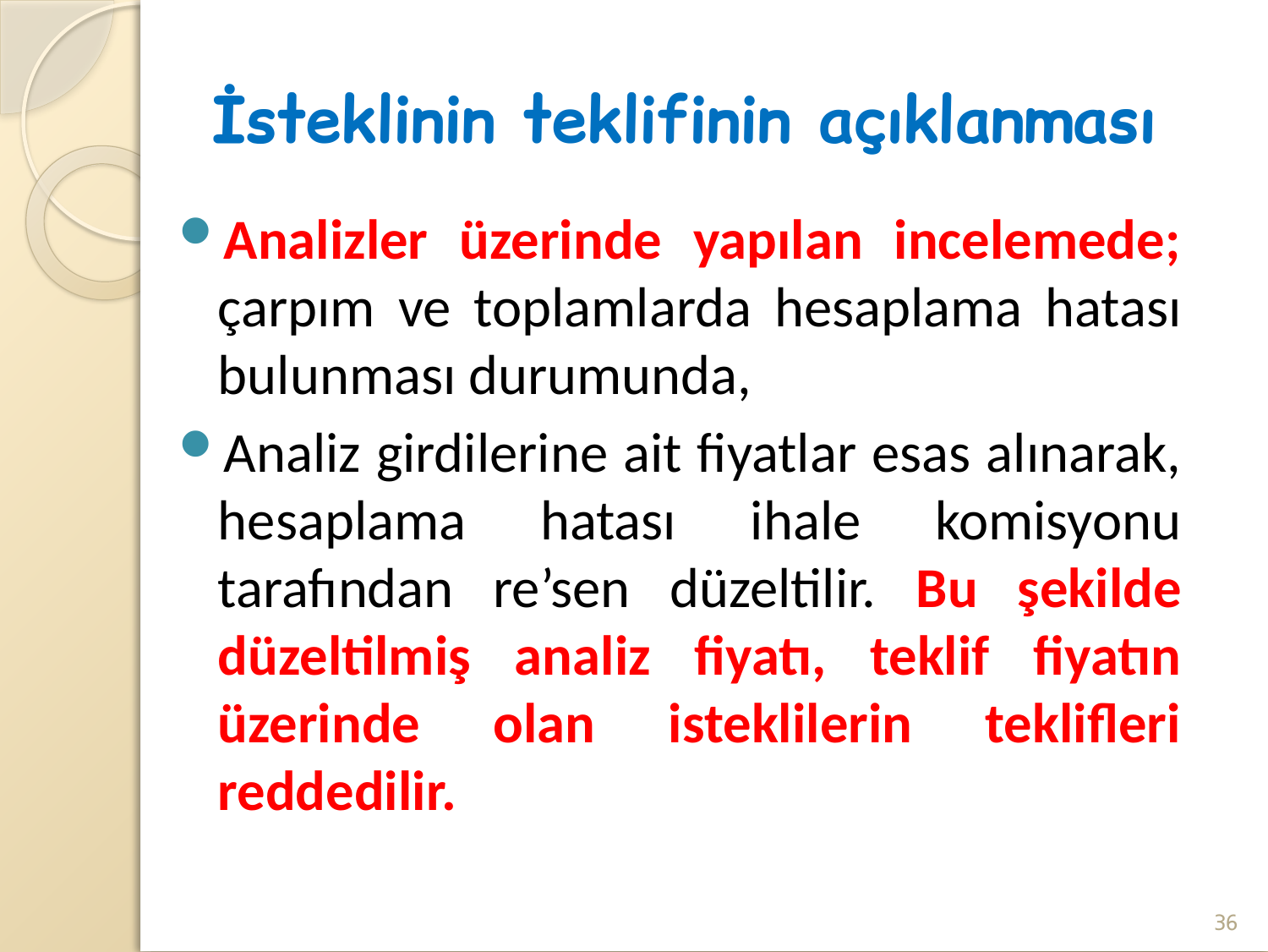

# İsteklinin teklifinin açıklanması
Analizler üzerinde yapılan incelemede; çarpım ve toplamlarda hesaplama hatası bulunması durumunda,
Analiz girdilerine ait fiyatlar esas alınarak, hesaplama hatası ihale komisyonu tarafından re’sen düzeltilir. Bu şekilde düzeltilmiş analiz fiyatı, teklif fiyatın üzerinde olan isteklilerin teklifleri reddedilir.

36